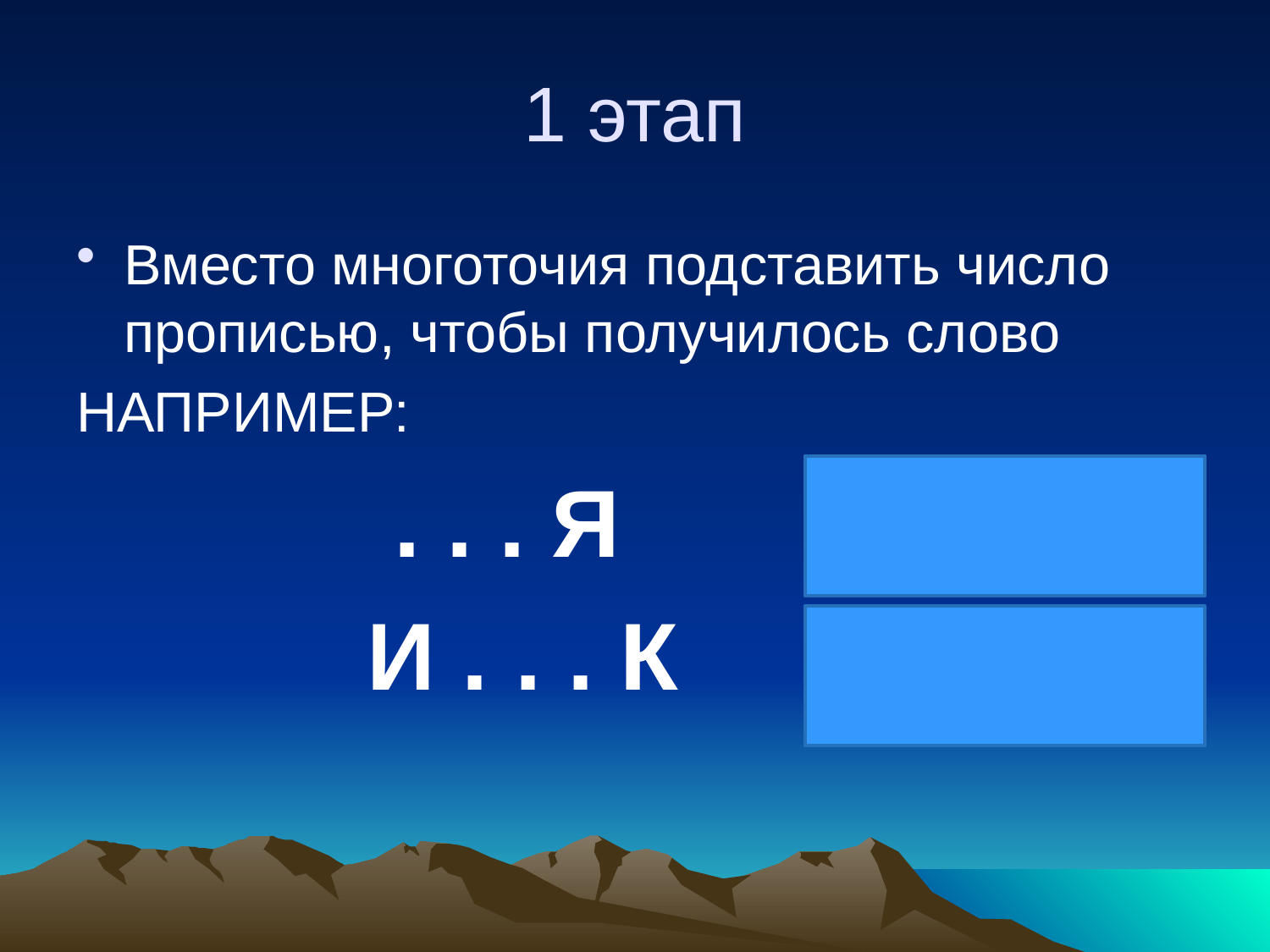

# 1 этап
Вместо многоточия подставить число прописью, чтобы получилось слово
НАПРИМЕР:
            . . . Я        СЕМЬЯ
           И . . . К     ИСТОК